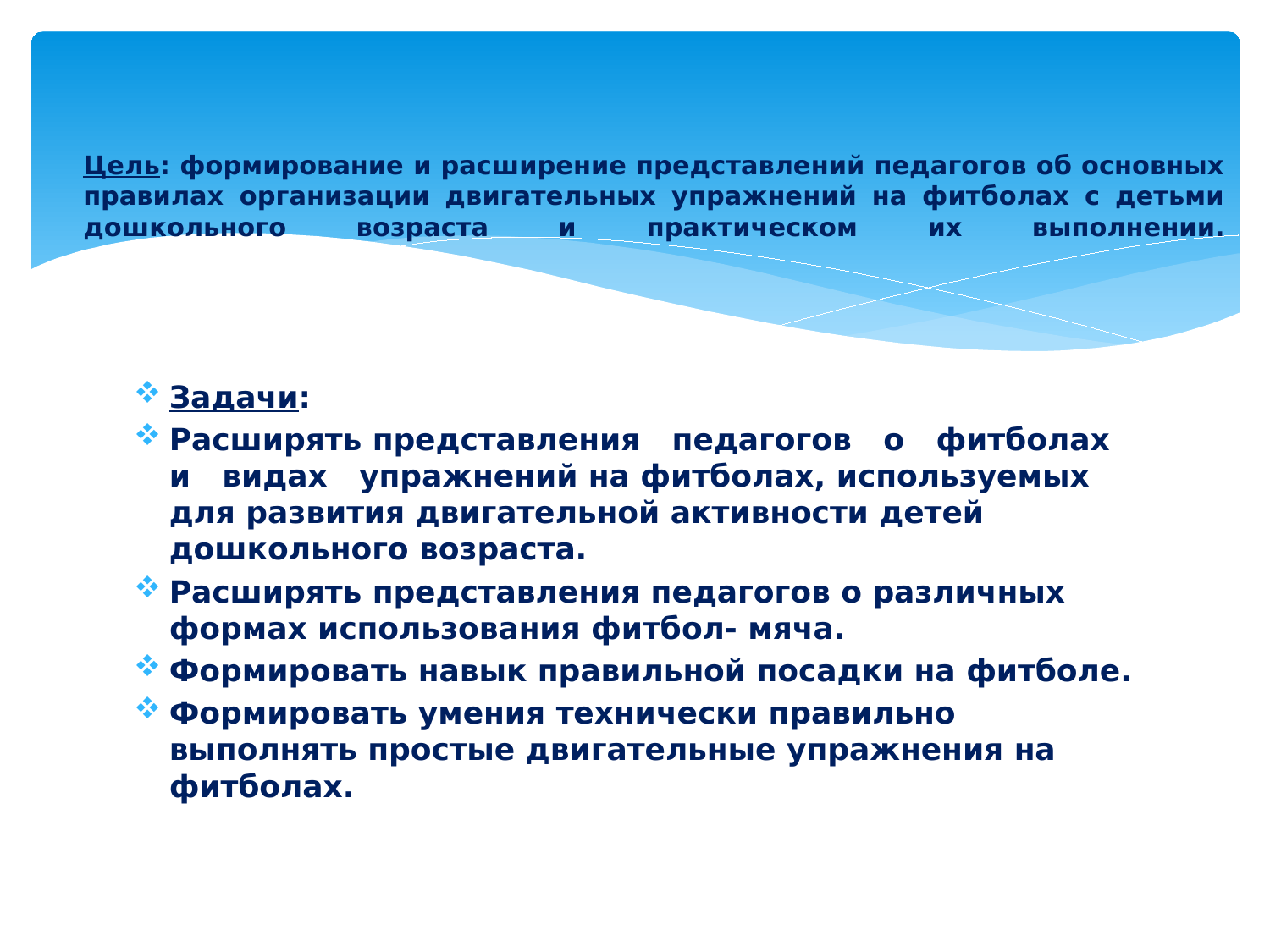

# Цель: формирование и расширение представлений педагогов об основных правилах организации двигательных упражнений на фитболах с детьми дошкольного возраста и практическом их выполнении.
Задачи:
Расширять представления   педагогов   о   фитболах   и   видах   упражнений на фитболах, используемых для развития двигательной активности детей дошкольного возраста.
Расширять представления педагогов о различных формах использования фитбол- мяча.
Формировать навык правильной посадки на фитболе.
Формировать умения технически правильно выполнять простые двигательные упражнения на фитболах.